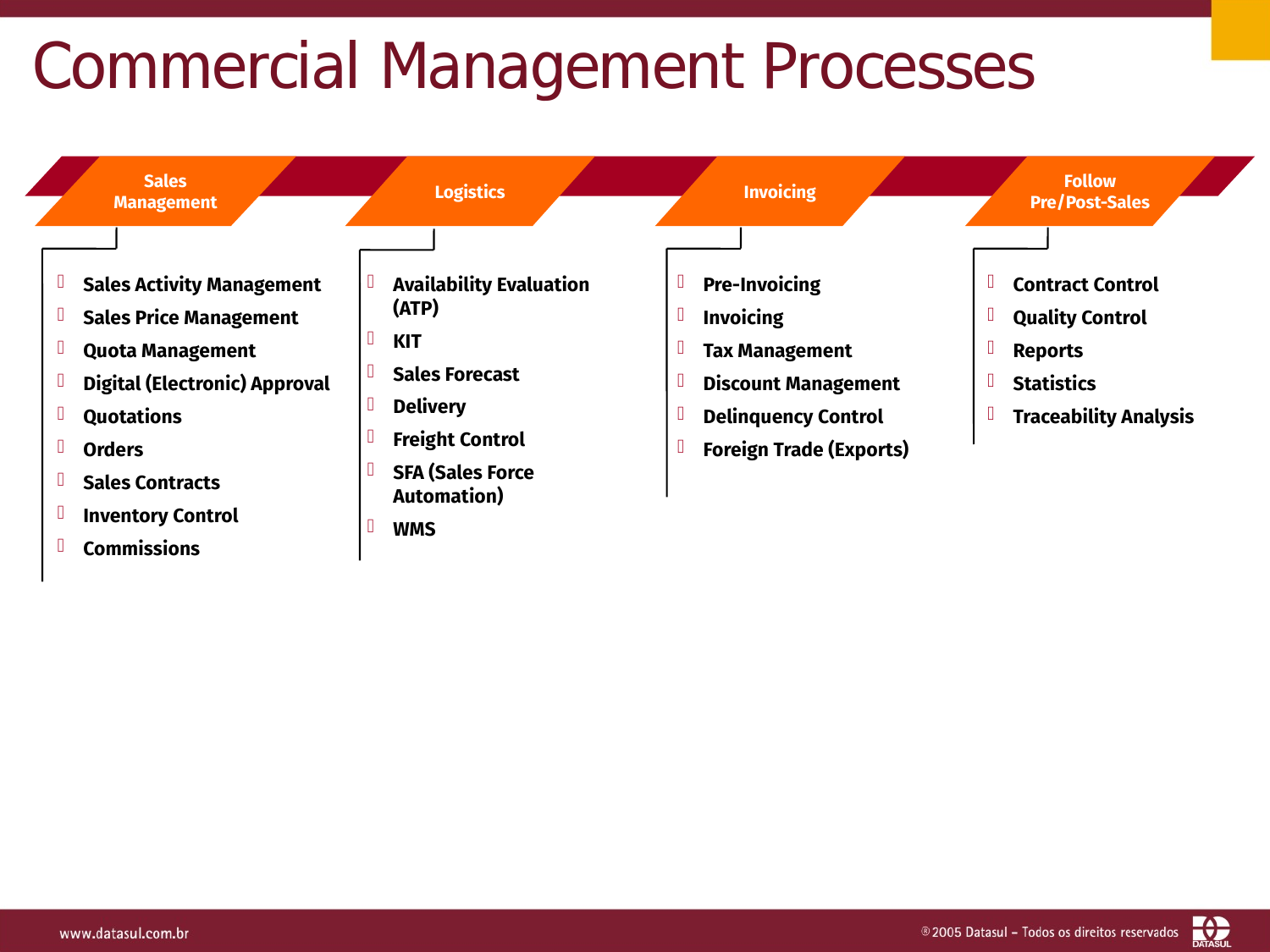

# Commercial Management Processes

Sales Management
Logistics
Invoicing
Follow Pre/Post-Sales

Sales Activity Management
Sales Price Management
Quota Management
Digital (Electronic) Approval
Quotations
Orders
Sales Contracts
Inventory Control
Commissions
Availability Evaluation (ATP)
KIT
Sales Forecast
Delivery
Freight Control
SFA (Sales Force Automation)
WMS
Pre-Invoicing
Invoicing
Tax Management
Discount Management
Delinquency Control
Foreign Trade (Exports)
Contract Control
Quality Control
Reports
Statistics
Traceability Analysis